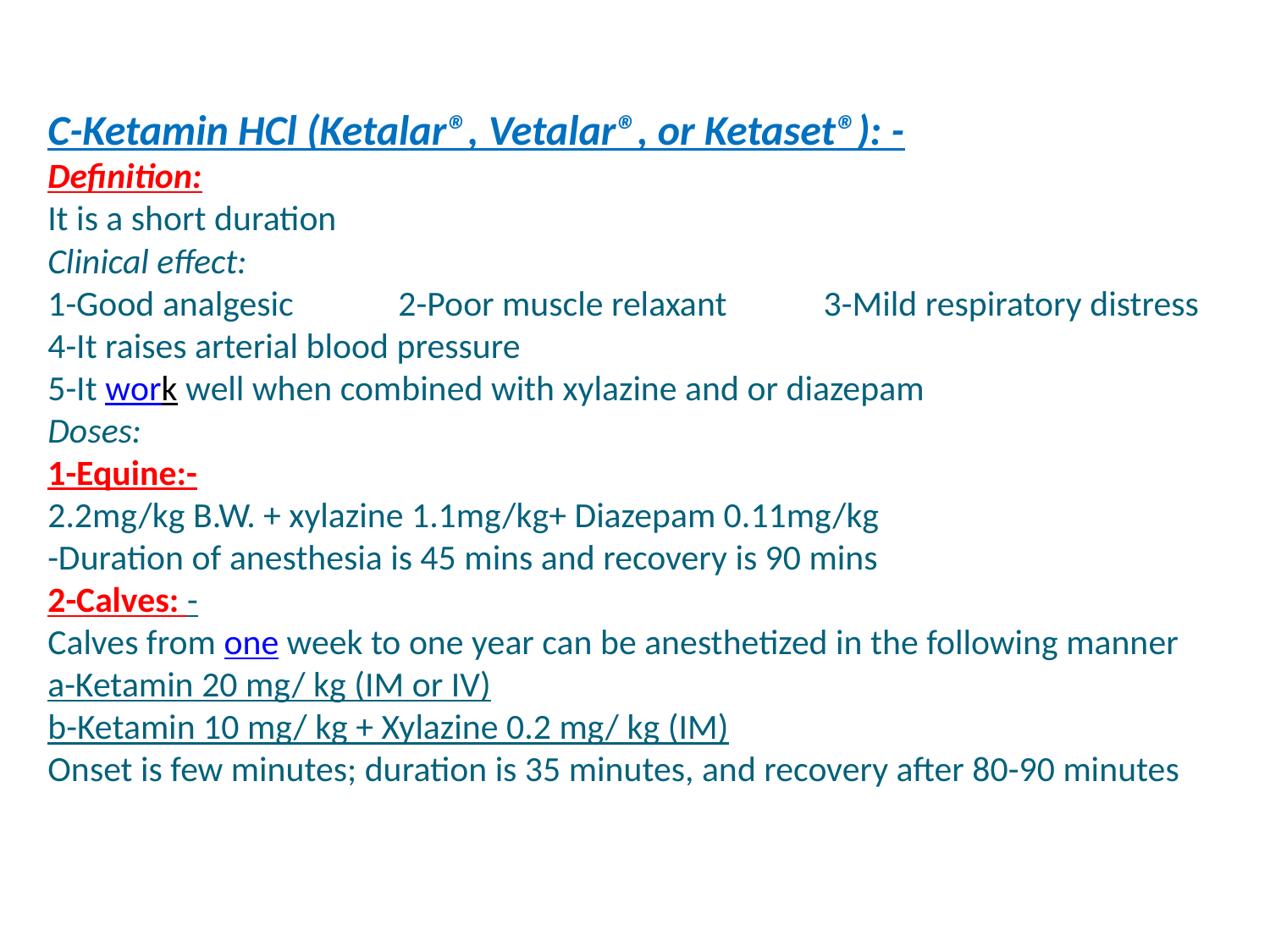

# C-Ketamin HCl (Ketalar®, Vetalar®, or Ketaset®): - Definition: It is a short duration Clinical effect: 1-Good analgesic             2-Poor muscle relaxant            3-Mild respiratory distress 4-It raises arterial blood pressure                                     5-It work well when combined with xylazine and or diazepam Doses: 1-Equine:- 2.2mg/kg B.W. + xylazine 1.1mg/kg+ Diazepam 0.11mg/kg -Duration of anesthesia is 45 mins and recovery is 90 mins 2-Calves: - Calves from one week to one year can be anesthetized in the following manner a-Ketamin 20 mg/ kg (IM or IV) b-Ketamin 10 mg/ kg + Xylazine 0.2 mg/ kg (IM) Onset is few minutes; duration is 35 minutes, and recovery after 80-90 minutes